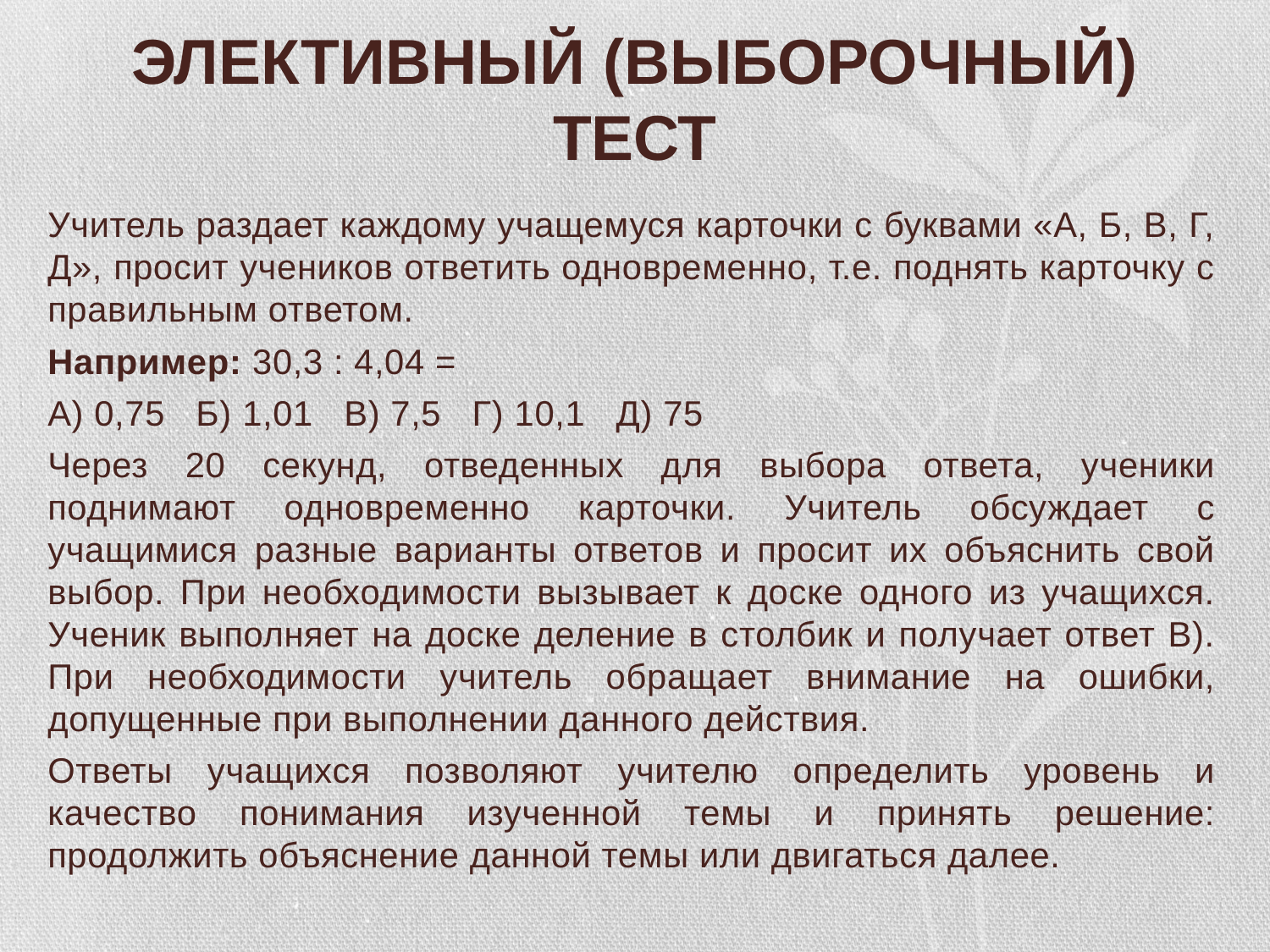

# ЭЛЕКТИВНЫЙ (ВЫБОРОЧНЫЙ) ТЕСТ
Учитель раздает каждому учащемуся карточки с буквами «A, Б, B, Г, Д», просит учеников ответить одновременно, т.е. поднять карточку с правильным ответом.
Например: 30,3 : 4,04 =
А) 0,75   Б) 1,01   В) 7,5   Г) 10,1   Д) 75
Через 20 секунд, отведенных для выбора ответа, ученики поднимают одновременно карточки. Учитель обсуждает с учащимися разные варианты ответов и просит их объяснить свой выбор. При необходимости вызывает к доске одного из учащихся. Ученик выполняет на доске деление в столбик и получает ответ В). При необходимости учитель обращает внимание на ошибки, допущенные при выполнении данного действия.
Ответы учащихся позволяют учителю определить уровень и качество понимания изученной темы и принять решение: продолжить объяснение данной темы или двигаться далее.